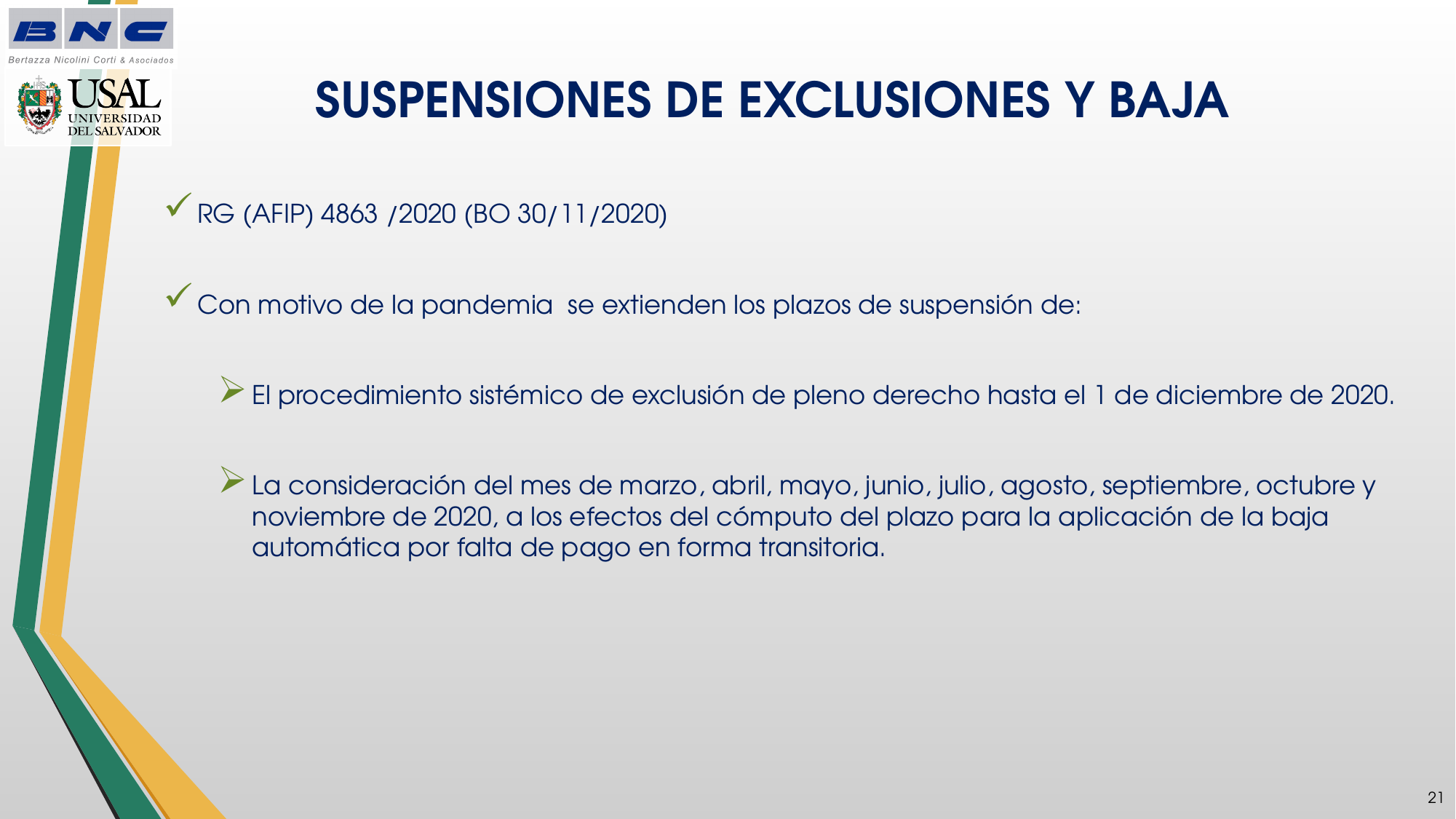

# SUSPENSIONES DE EXCLUSIONES Y BAJA
RG (AFIP) 4863 /2020 (BO 30/11/2020)

Con motivo de la pandemia  se extienden los plazos de suspensión de:

El procedimiento sistémico de exclusión de pleno derecho hasta el 1 de diciembre de 2020.

La consideración del mes de marzo, abril, mayo, junio, julio, agosto, septiembre, octubre y noviembre de 2020, a los efectos del cómputo del plazo para la aplicación de la baja automática por falta de pago en forma transitoria.

21